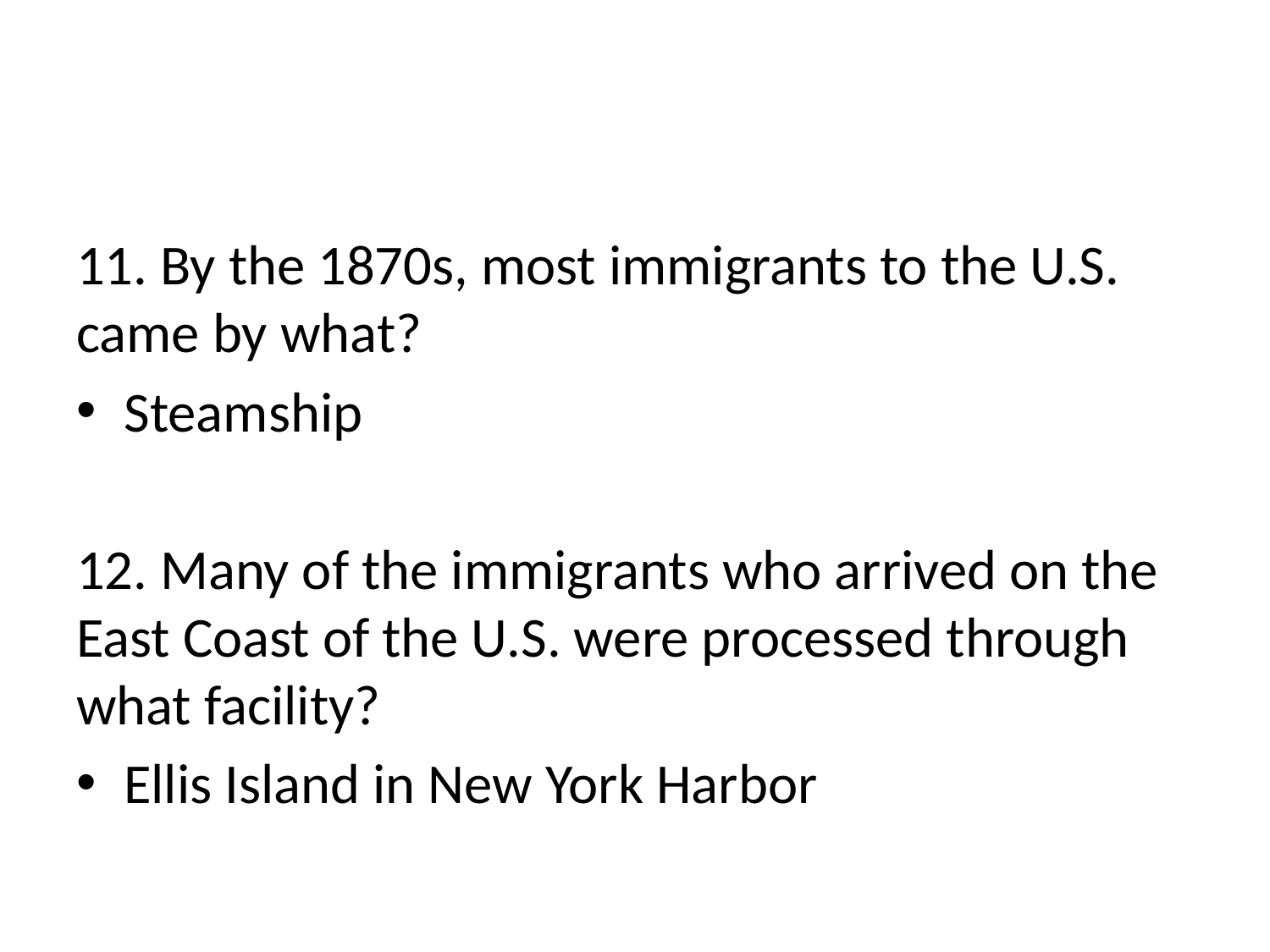

#
11. By the 1870s, most immigrants to the U.S. came by what?
Steamship

12. Many of the immigrants who arrived on the East Coast of the U.S. were processed through what facility?
Ellis Island in New York Harbor